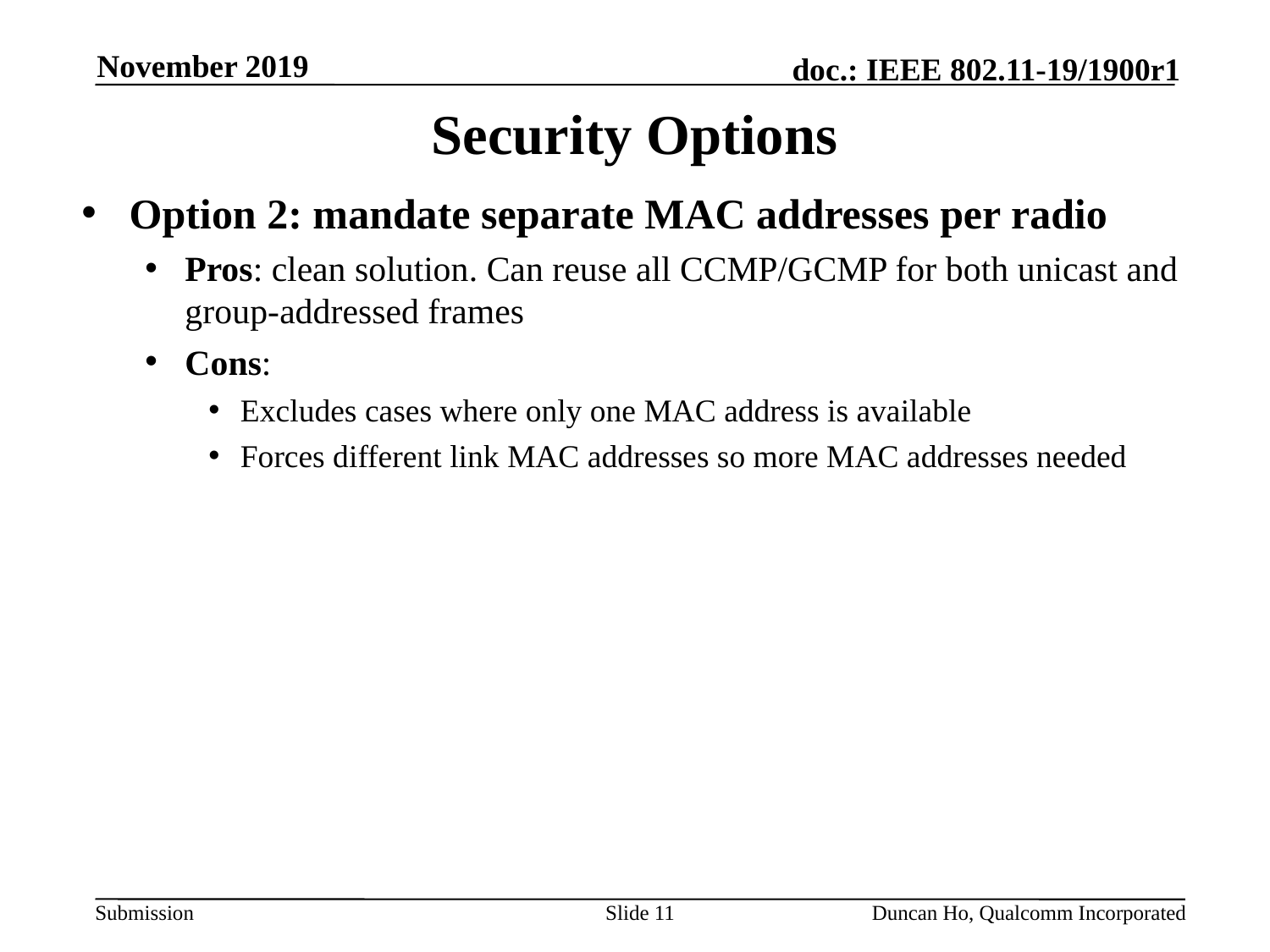

November 2019
# Security Options
Option 2: mandate separate MAC addresses per radio
Pros: clean solution. Can reuse all CCMP/GCMP for both unicast and group-addressed frames
Cons:
Excludes cases where only one MAC address is available
Forces different link MAC addresses so more MAC addresses needed
Slide 11
Duncan Ho, Qualcomm Incorporated